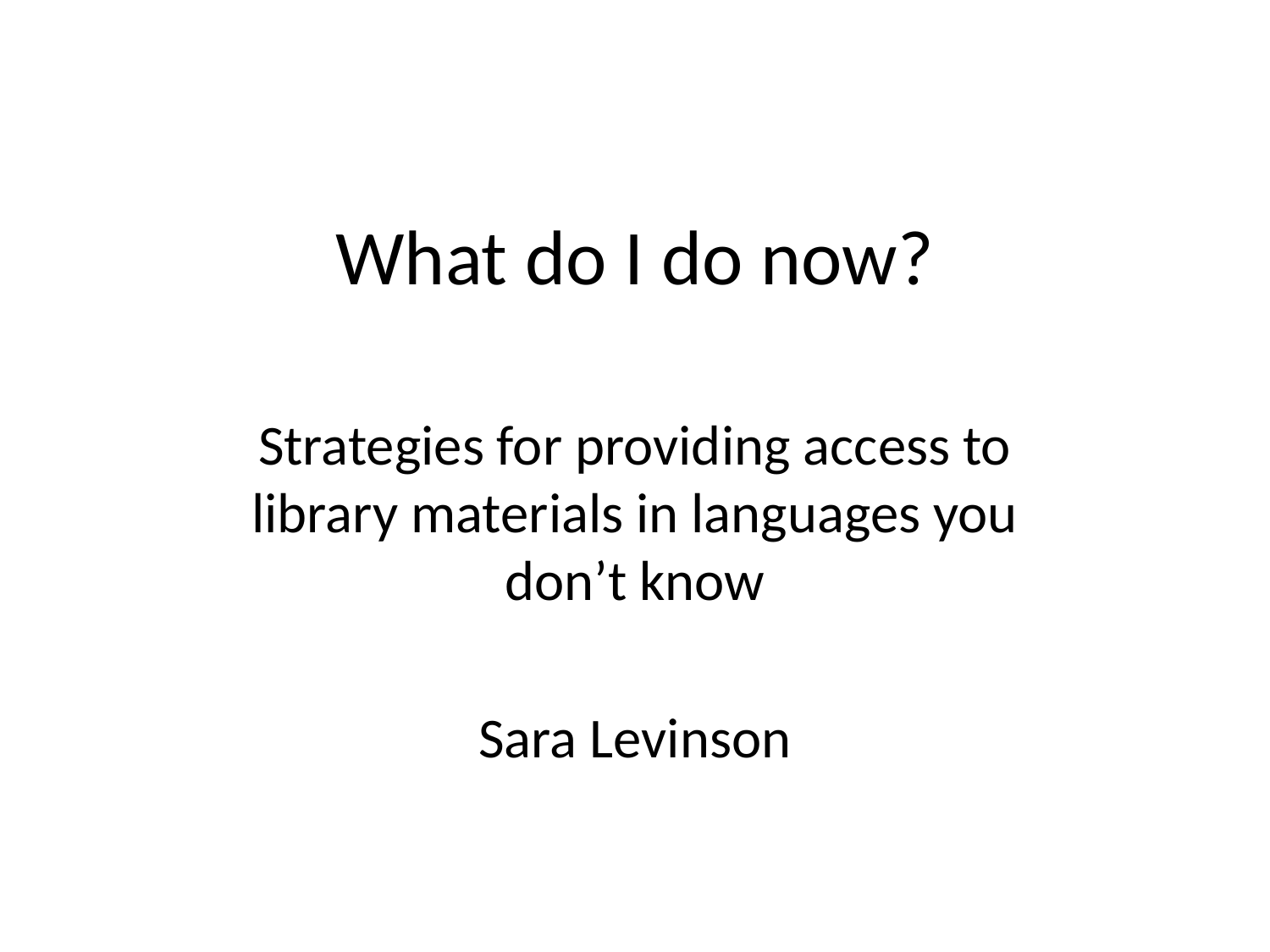

# What do I do now?
Strategies for providing access to library materials in languages you don’t know

Sara Levinson